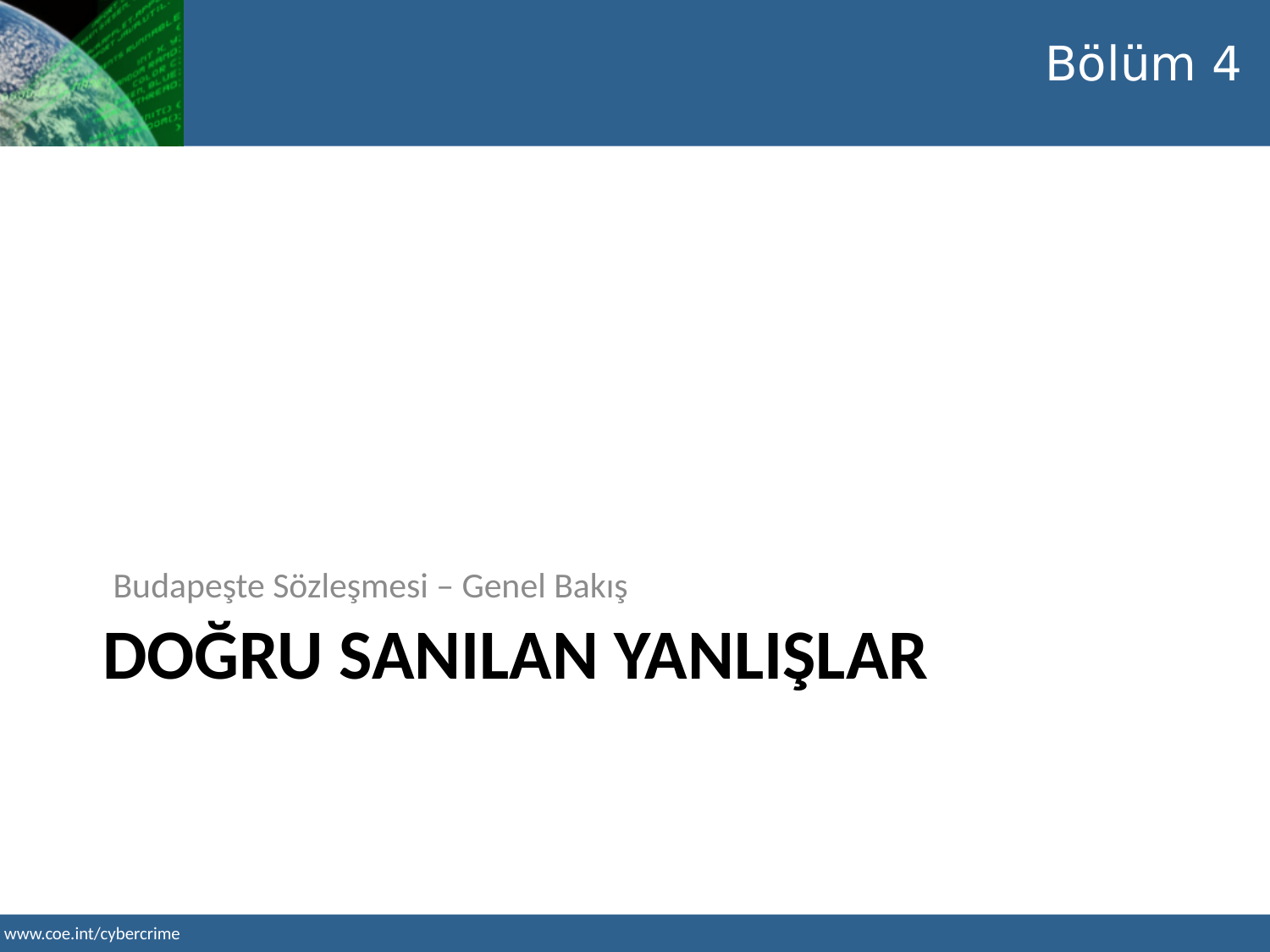

Bölüm 4
Budapeşte Sözleşmesi – Genel Bakış
# DOĞRU SANILAN YANLIŞLAR